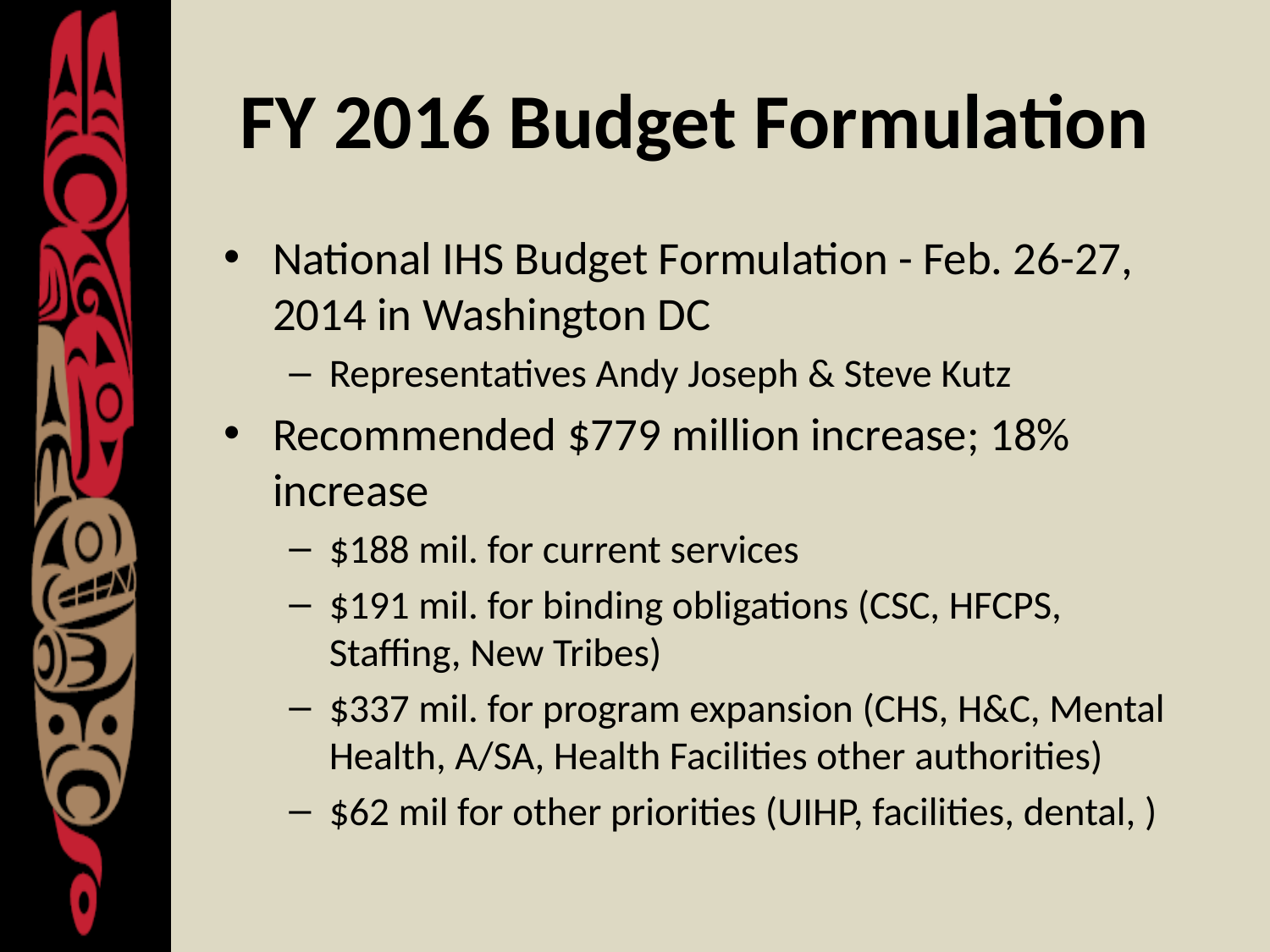

# FY 2016 Budget Formulation
National IHS Budget Formulation - Feb. 26-27, 2014 in Washington DC
Representatives Andy Joseph & Steve Kutz
Recommended $779 million increase; 18% increase
$188 mil. for current services
$191 mil. for binding obligations (CSC, HFCPS, Staffing, New Tribes)
$337 mil. for program expansion (CHS, H&C, Mental Health, A/SA, Health Facilities other authorities)
$62 mil for other priorities (UIHP, facilities, dental, )